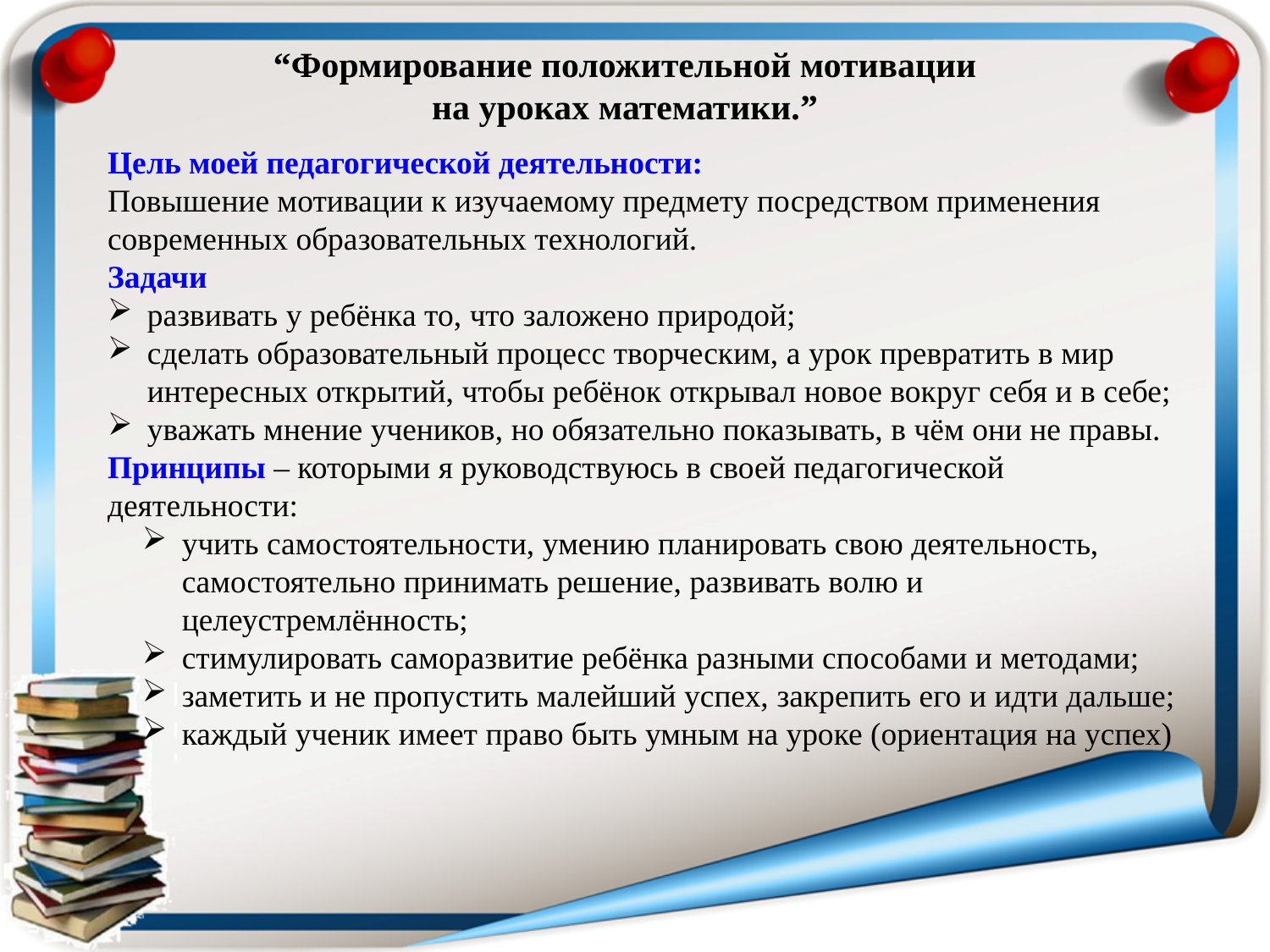

“Формирование положительной мотивации
на уроках математики.”
Цель моей педагогической деятельности:
Повышение мотивации к изучаемому предмету посредством применения современных образовательных технологий.
Задачи
развивать у ребёнка то, что заложено природой;
сделать образовательный процесс творческим, а урок превратить в мир интересных открытий, чтобы ребёнок открывал новое вокруг себя и в себе;
уважать мнение учеников, но обязательно показывать, в чём они не правы.
Принципы – которыми я руководствуюсь в своей педагогической деятельности:
учить самостоятельности, умению планировать свою деятельность, самостоятельно принимать решение, развивать волю и целеустремлённость;
стимулировать саморазвитие ребёнка разными способами и методами;
заметить и не пропустить малейший успех, закрепить его и идти дальше;
каждый ученик имеет право быть умным на уроке (ориентация на успех)